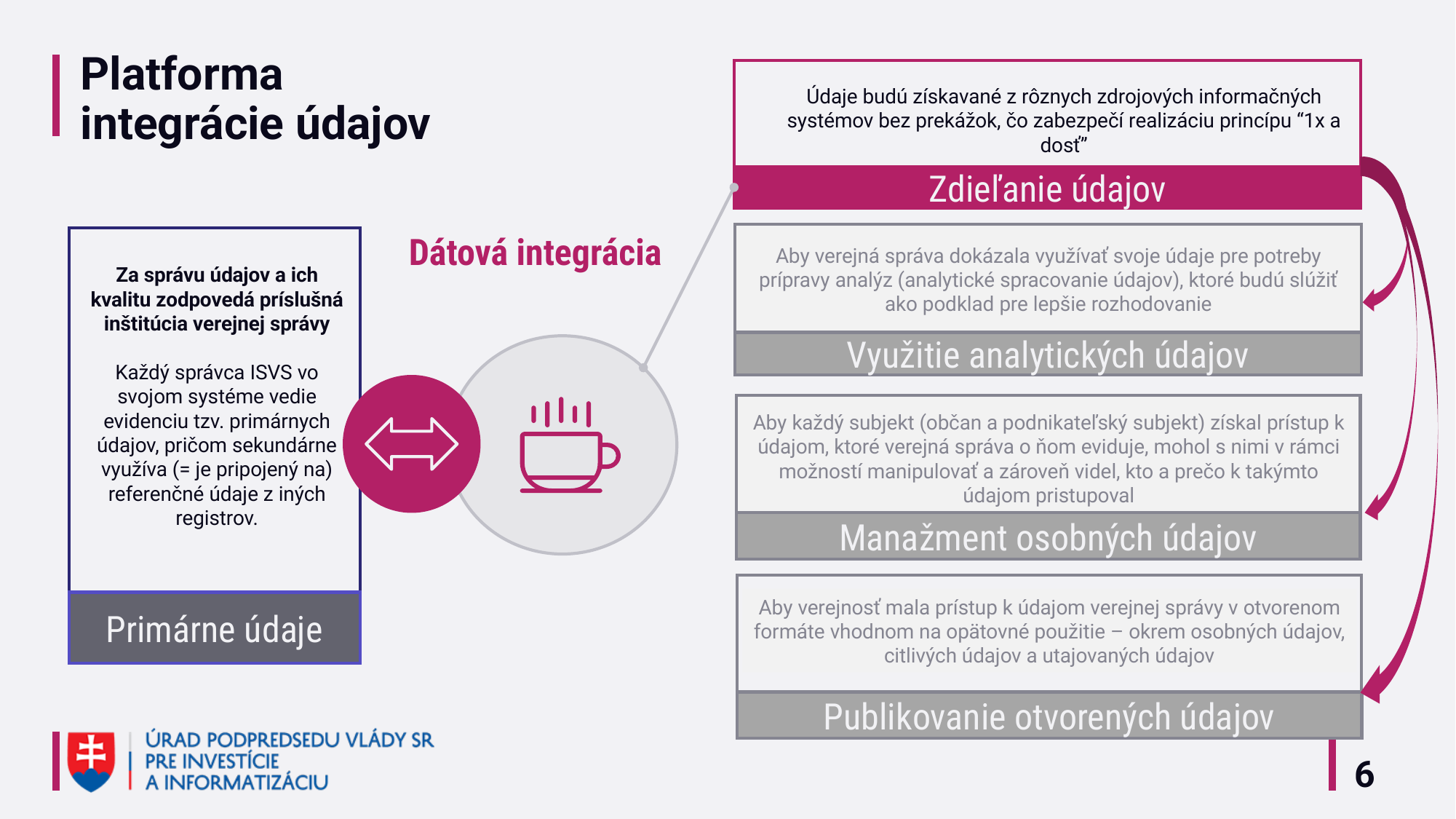

# Platforma integrácie údajov

Údaje budú získavané z rôznych zdrojových informačných systémov bez prekážok, čo zabezpečí realizáciu princípu “1x a dosť”
Zdieľanie údajov

Dátová integrácia

Aby verejná správa dokázala využívať svoje údaje pre potreby prípravy analýz (analytické spracovanie údajov), ktoré budú slúžiť ako podklad pre lepšie rozhodovanie
Využitie analytických údajov

Za správu údajov a ich kvalitu zodpovedá príslušná inštitúcia verejnej správy

Každý správca ISVS vo svojom systéme vedie evidenciu tzv. primárnych údajov, pričom sekundárne využíva (= je pripojený na) referenčné údaje z iných registrov.
Primárne údaje

Aby každý subjekt (občan a podnikateľský subjekt) získal prístup k údajom, ktoré verejná správa o ňom eviduje, mohol s nimi v rámci možností manipulovať a zároveň videl, kto a prečo k takýmto údajom pristupoval
Manažment osobných údajov

Aby verejnosť mala prístup k údajom verejnej správy v otvorenom formáte vhodnom na opätovné použitie – okrem osobných údajov, citlivých údajov a utajovaných údajov
Publikovanie otvorených údajov